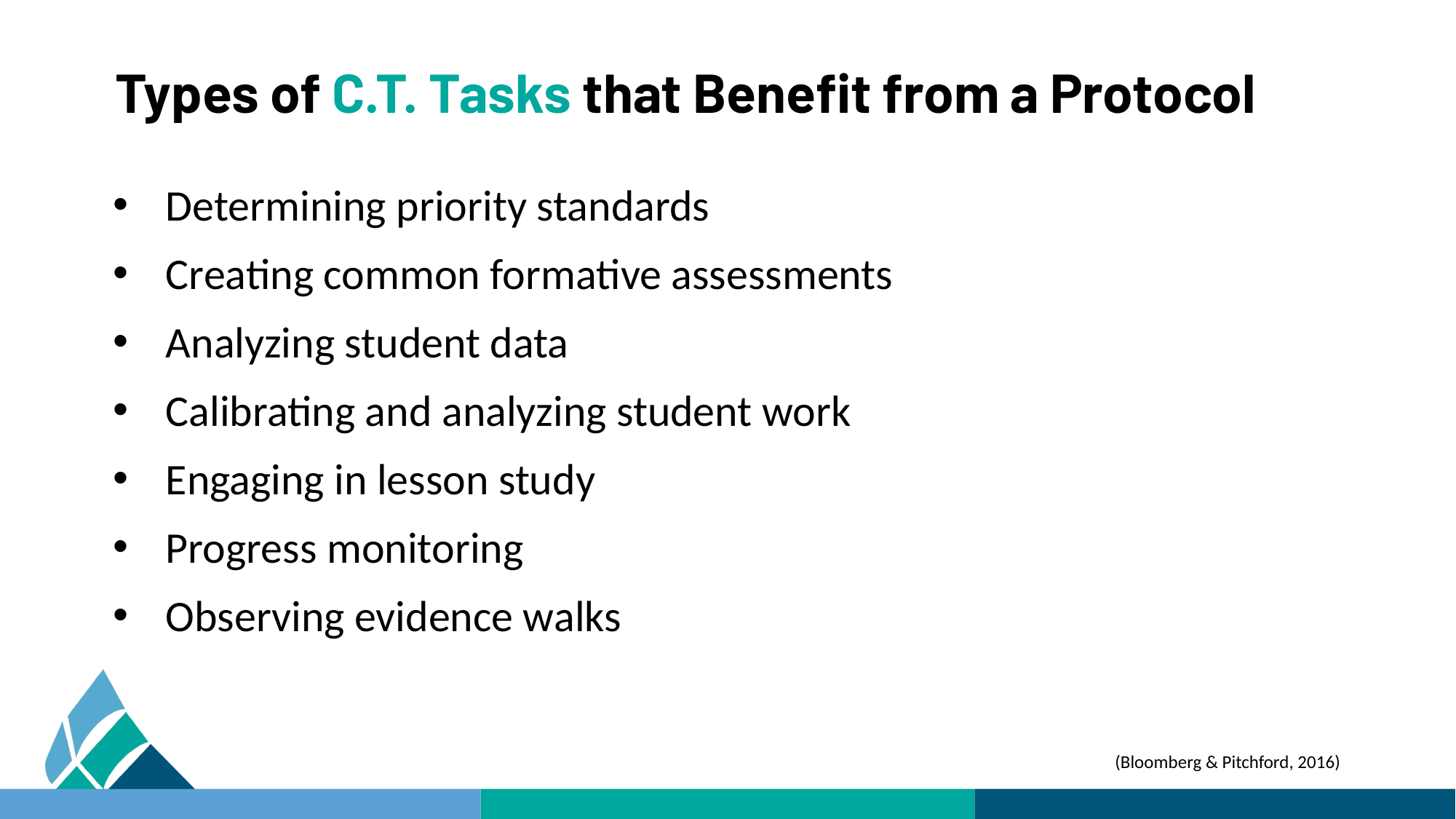

# Types of C.T. Tasks that Benefit from a Protocol
Determining priority standards
Creating common formative assessments
Analyzing student data
Calibrating and analyzing student work
Engaging in lesson study
Progress monitoring
Observing evidence walks

(Bloomberg & Pitchford, 2016)